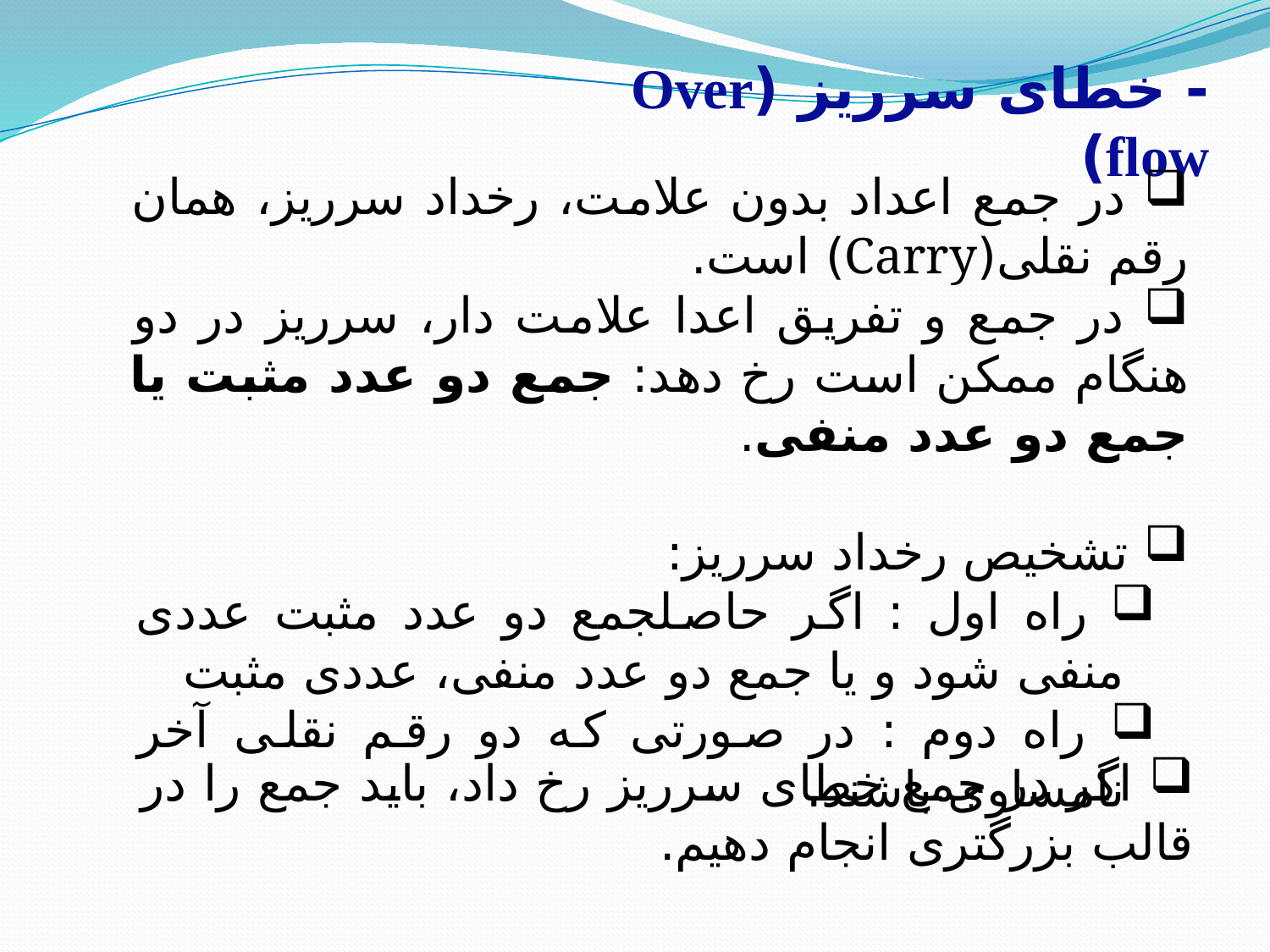

- خطای سرريز (Over flow)
 در جمع اعداد بدون علامت، رخداد سرریز، همان رقم نقلی(Carry) است.
 در جمع و تفریق اعدا علامت دار، سرریز در دو هنگام ممکن است رخ دهد: جمع دو عدد مثبت یا جمع دو عدد منفی.

 تشخیص رخداد سرریز:
 راه اول : اگر حاصلجمع دو عدد مثبت عددی منفی شود و یا جمع دو عدد منفی، عددی مثبت
 راه دوم : در صورتی که دو رقم نقلی آخر نامساوی باشند.
 اگر در جمع خطای سرریز رخ داد، باید جمع را در قالب بزرگتری 	انجام دهیم.